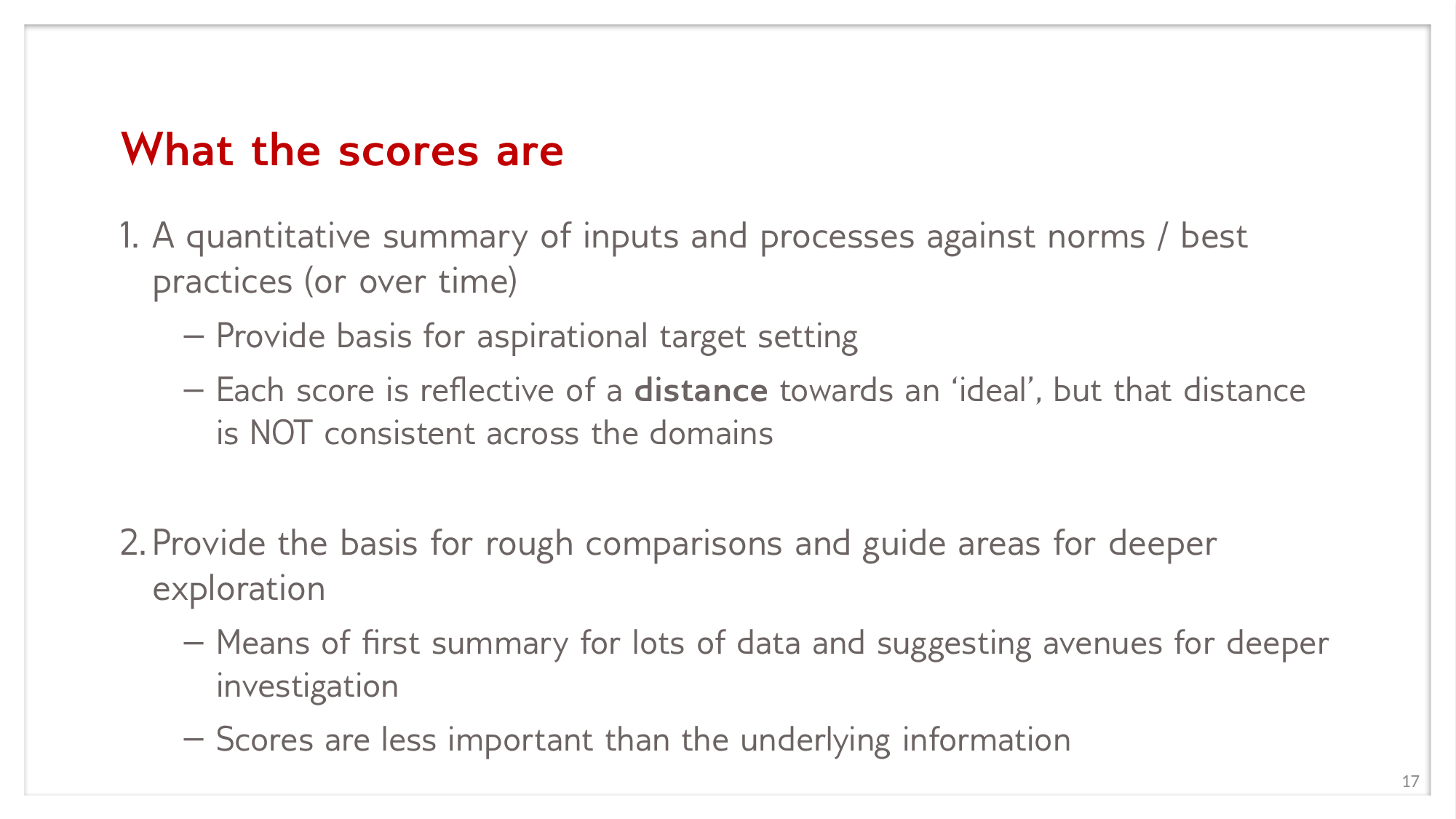

# What the scores are
A quantitative summary of inputs and processes against norms / best practices (or over time)
Provide basis for aspirational target setting
Each score is reflective of a distance towards an ‘ideal’, but that distance is NOT consistent across the domains

Provide the basis for rough comparisons and guide areas for deeper exploration
Means of first summary for lots of data and suggesting avenues for deeper investigation
Scores are less important than the underlying information

17